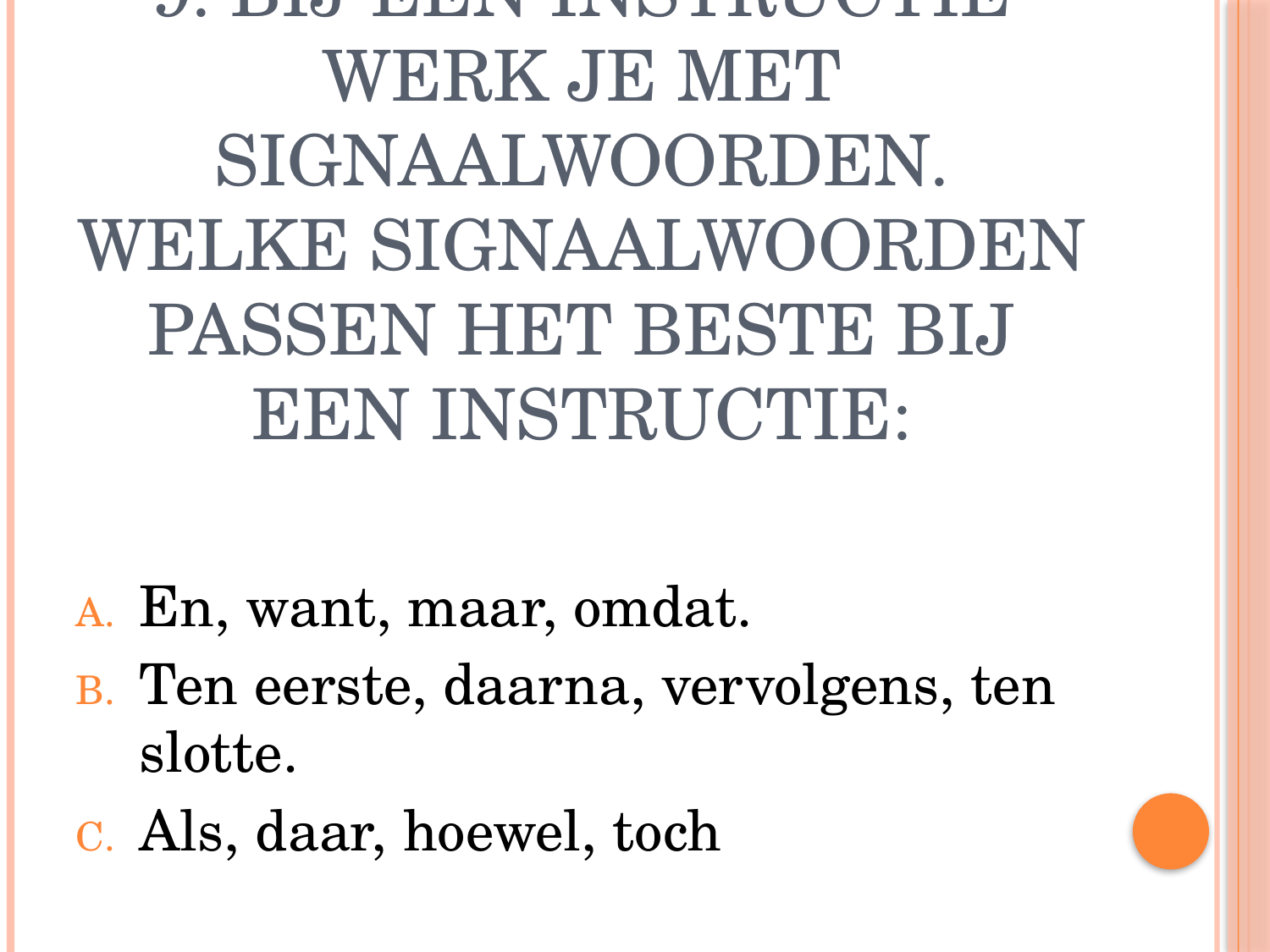

# 9. Bij een instructie werk je met signaalwoorden. Welke signaalwoorden passen het beste bij een instructie:

En, want, maar, omdat.
Ten eerste, daarna, vervolgens, ten slotte.
Als, daar, hoewel, toch